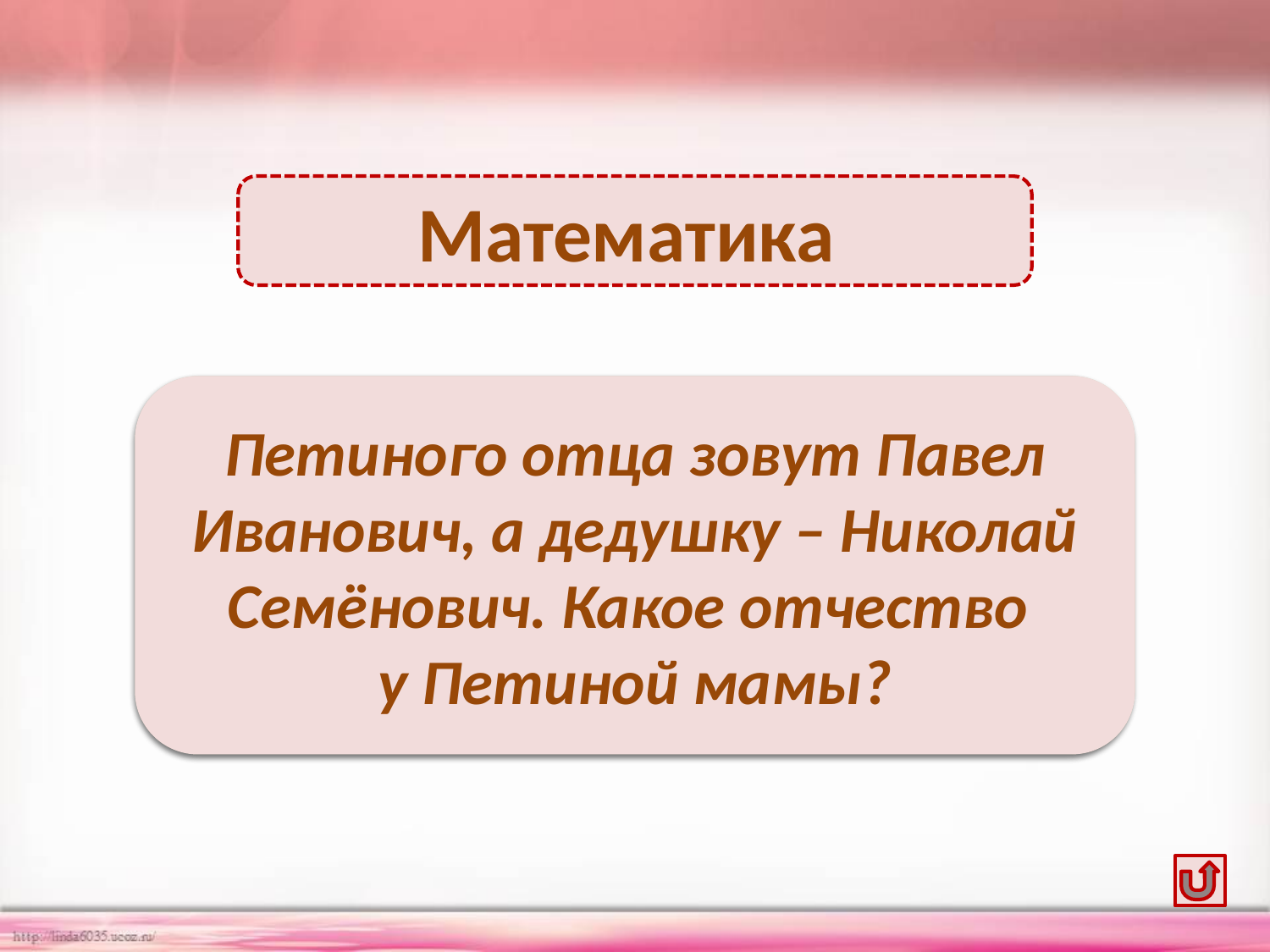

Математика
У Петиной мамы отчество Николаевна
Петиного отца зовут Павел Иванович, а дедушку – Николай Семёнович. Какое отчество
у Петиной мамы?